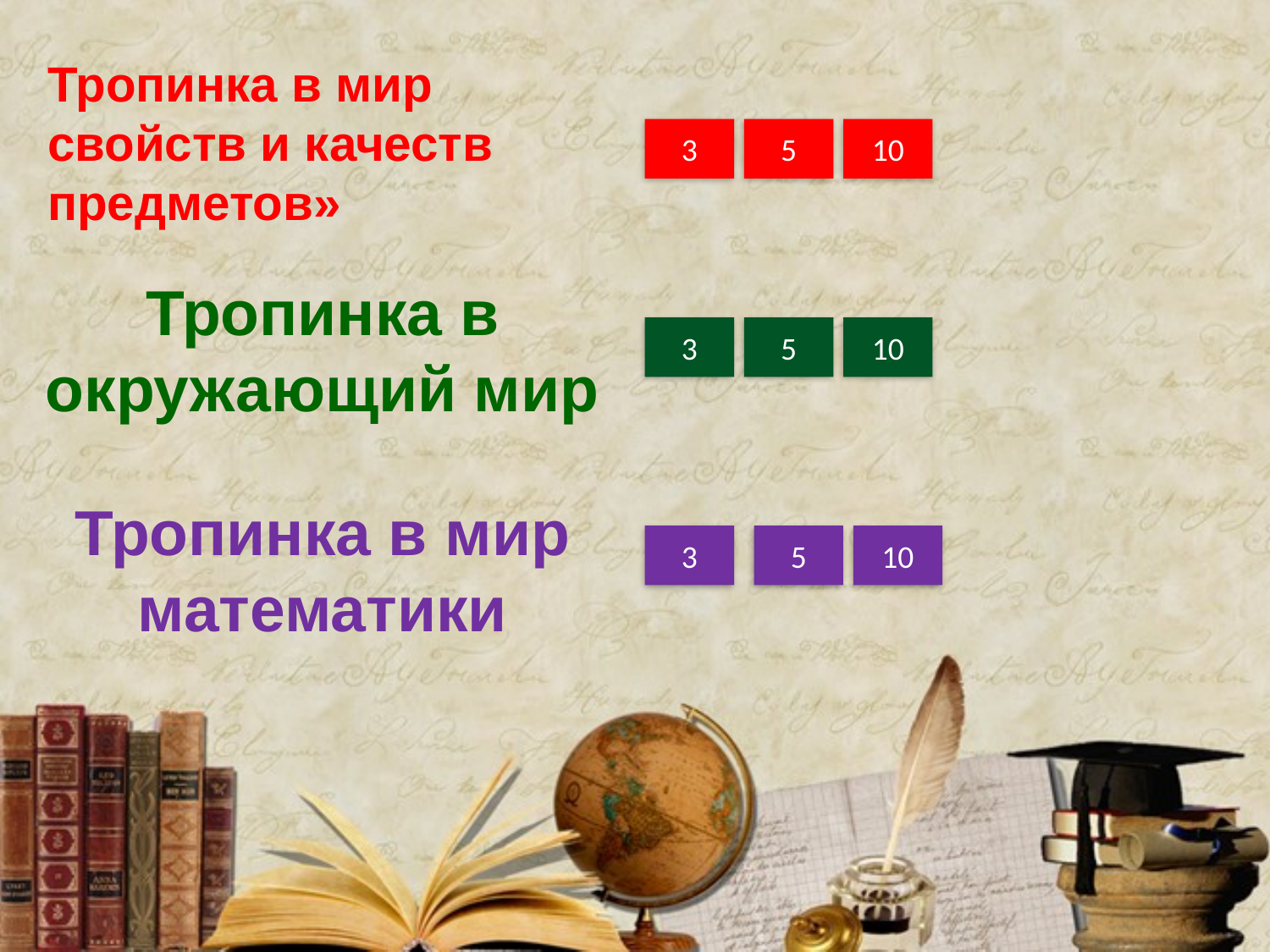

Тропинка в мир свойств и качеств
предметов»
3
5
10
Тропинка в окружающий мир
3
5
10
Тропинка в мир математики
3
5
10